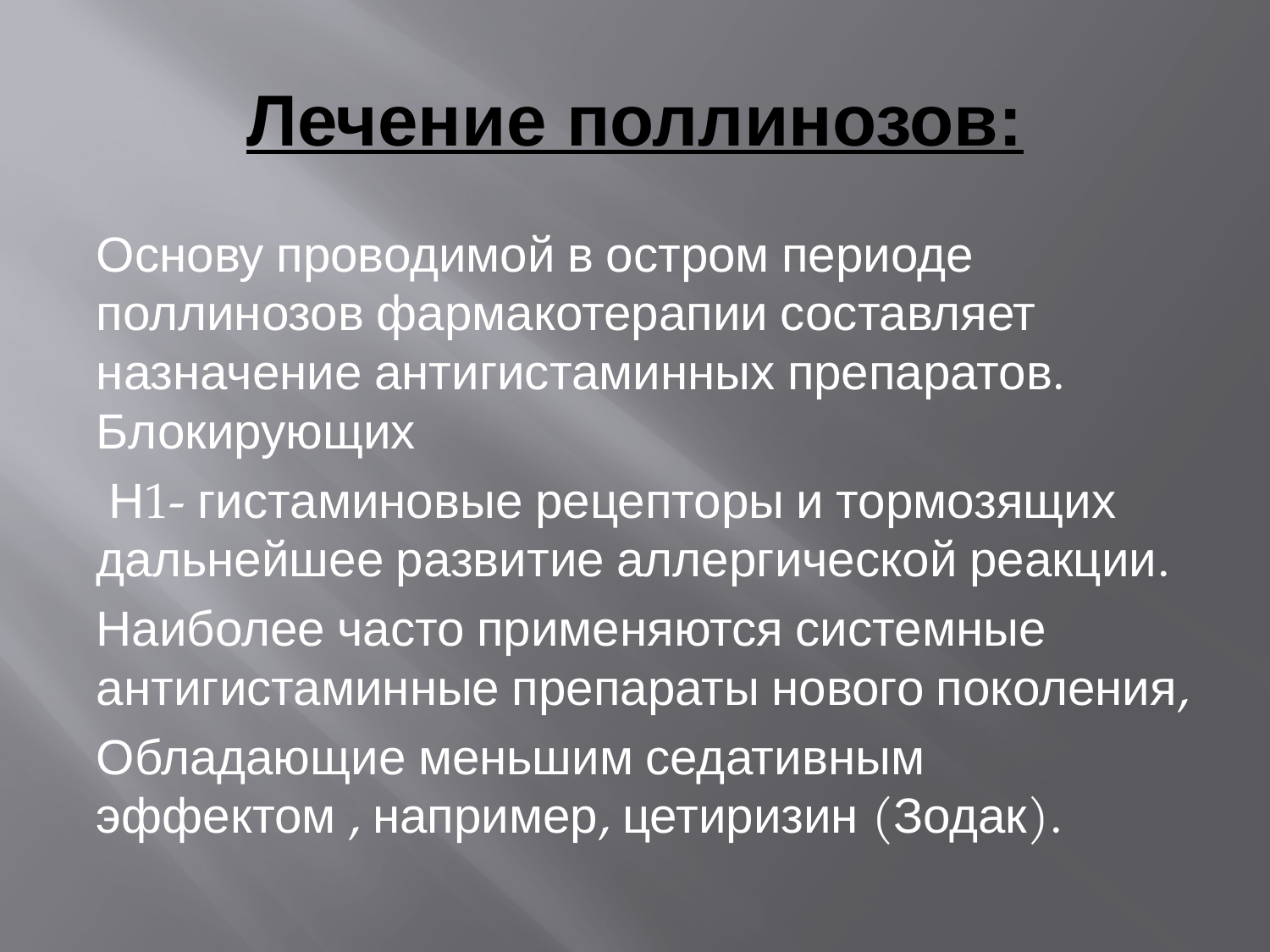

# Лечение поллинозов:
Основу проводимой в остром периоде поллинозов фармакотерапии составляет назначение антигистаминных препаратов. Блокирующих
 Н1- гистаминовые рецепторы и тормозящих дальнейшее развитие аллергической реакции.
Наиболее часто применяются системные антигистаминные препараты нового поколения,
Обладающие меньшим седативным эффектом , например, цетиризин (Зодак).